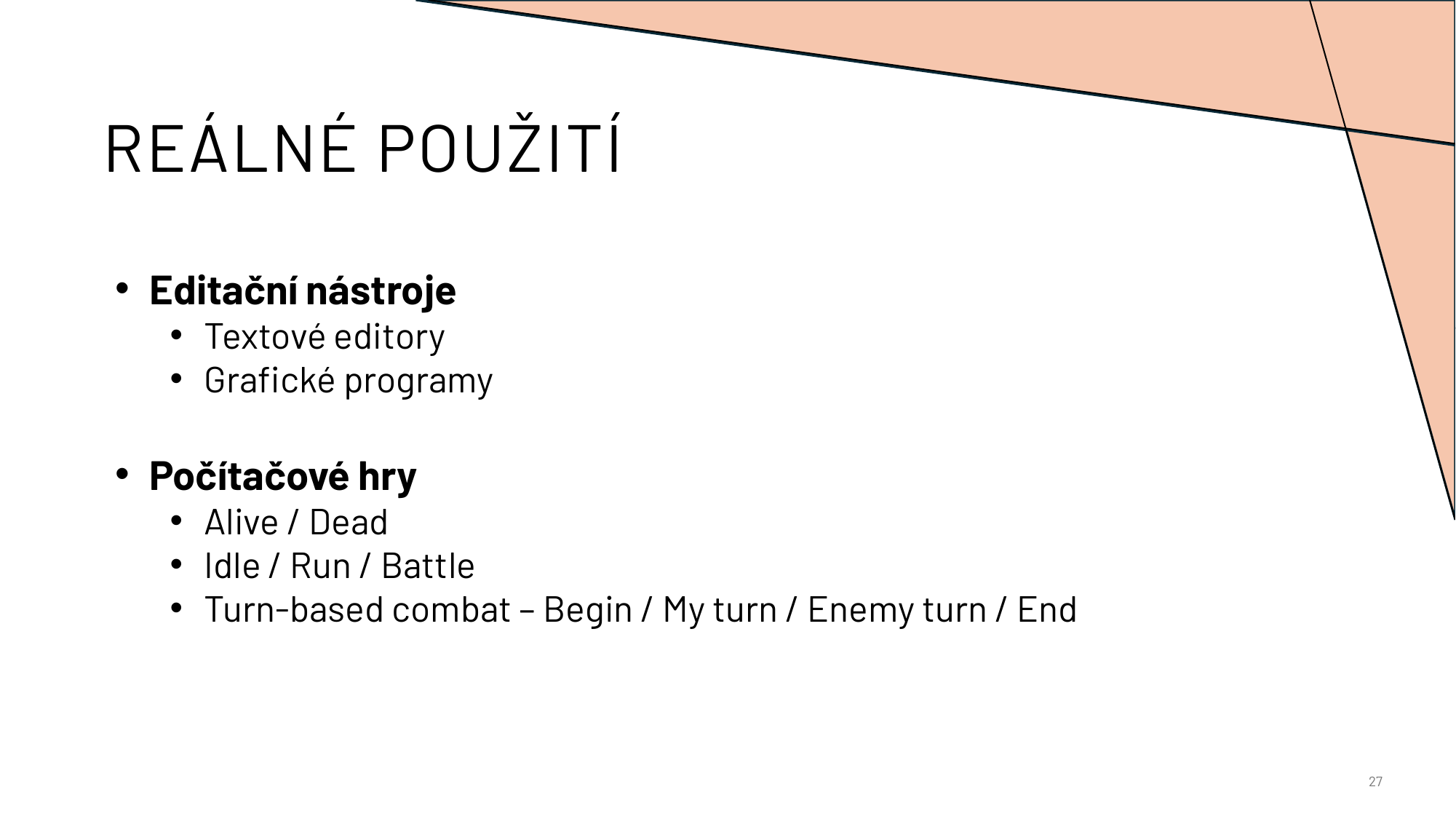

# REÁLNÉ POUŽITÍ

Editační nástroje
Textové editory
Grafické programy

Počítačové hry
Alive / Dead
Idle / Run / Battle
Turn-based combat – Begin / My turn / Enemy turn / End

27